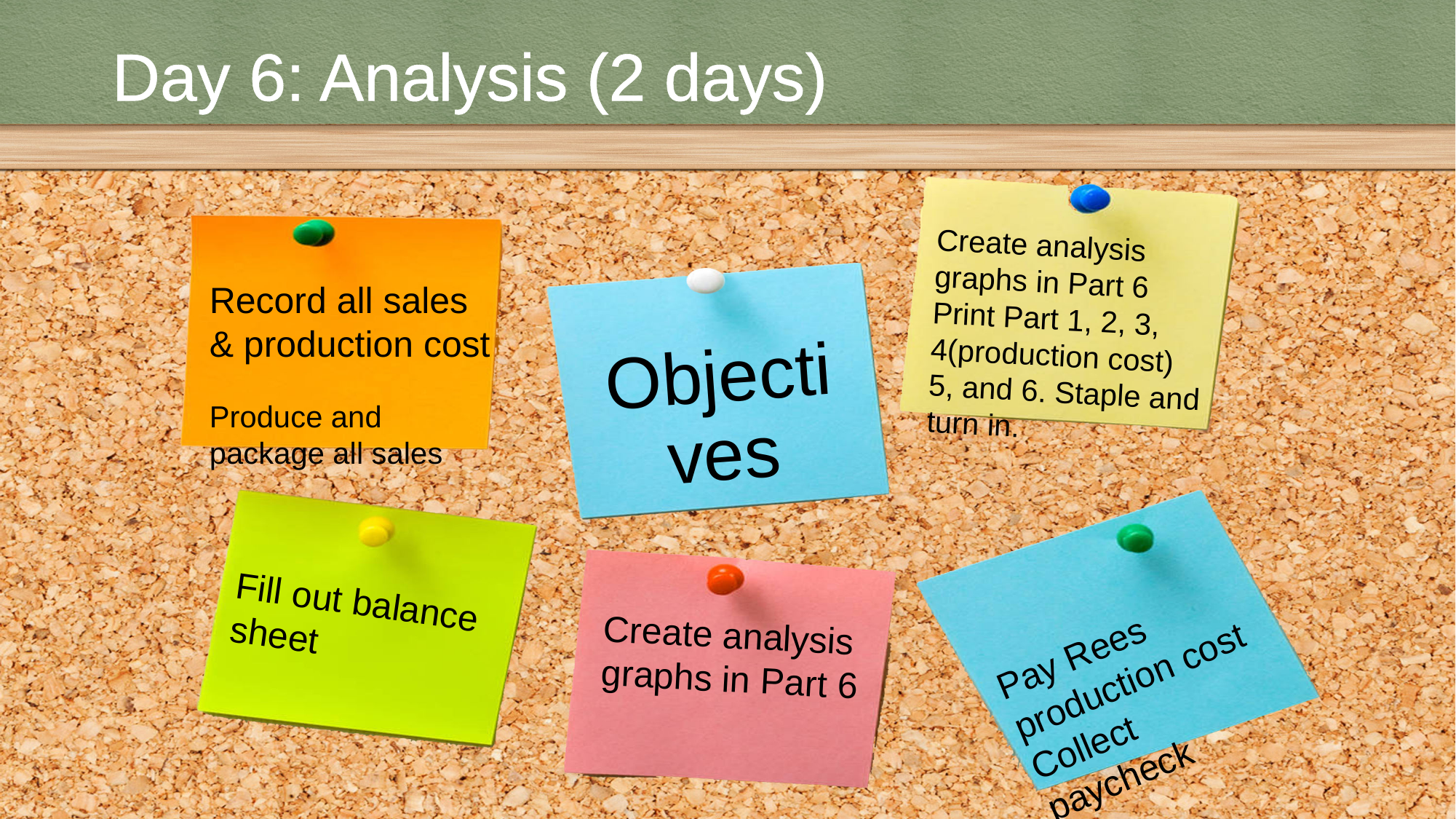

# Day 6: Analysis (2 days)
Create analysis graphs in Part 6
Print Part 1, 2, 3, 4(production cost) 5, and 6. Staple and turn in.
Record all sales & production cost

Produce and package all sales
Objectives
Fill out balance sheet

Create analysis graphs in Part 6
Pay Rees production cost
Collect paycheck